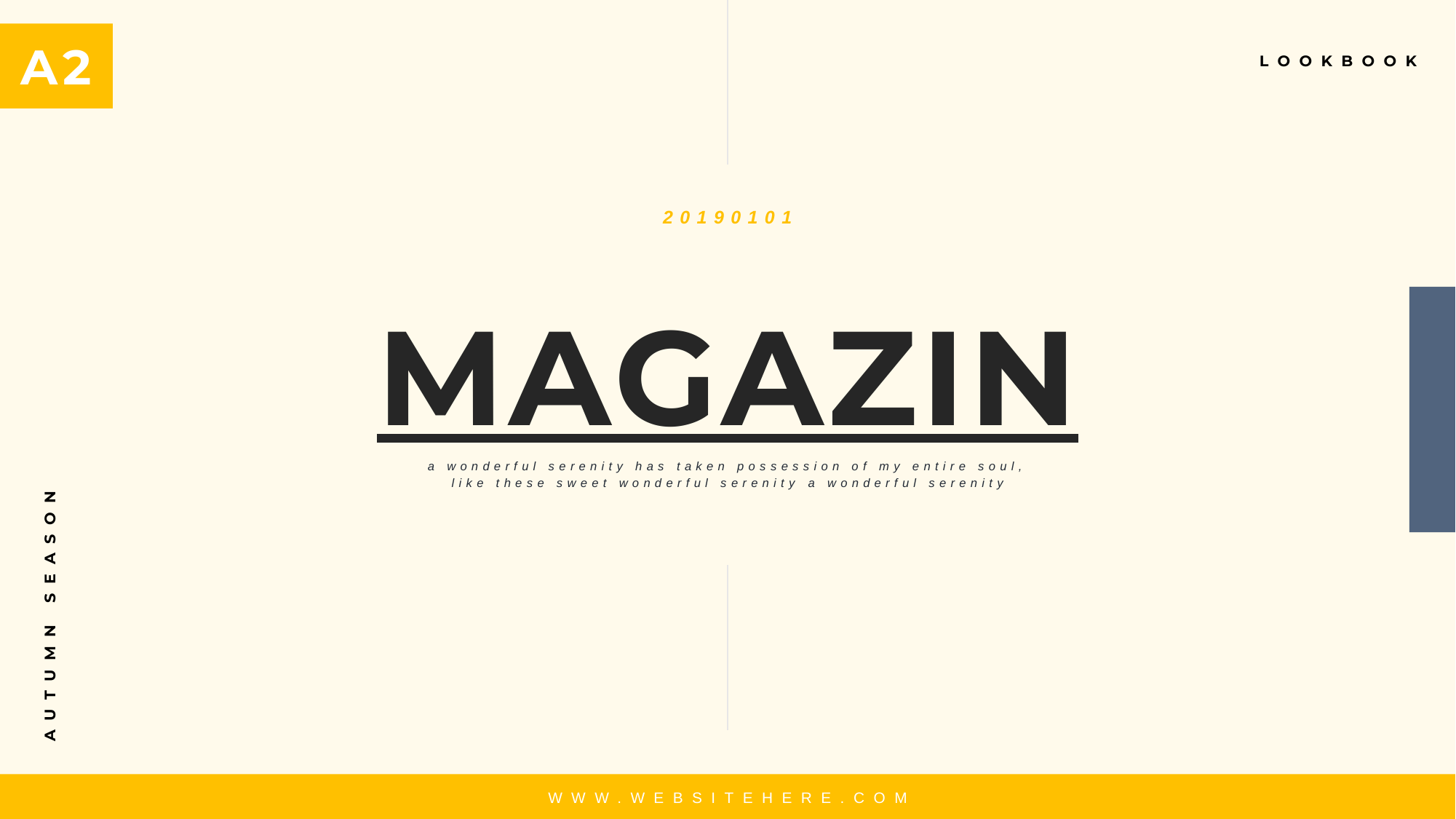

A2
LOOKBOOK

WWW.WEBSITEHERE.COM
20190101
MAGAZIN

a wonderful serenity has taken possession of my entire soul, like these sweet wonderful serenity a wonderful serenity
AUTUMN SEASON